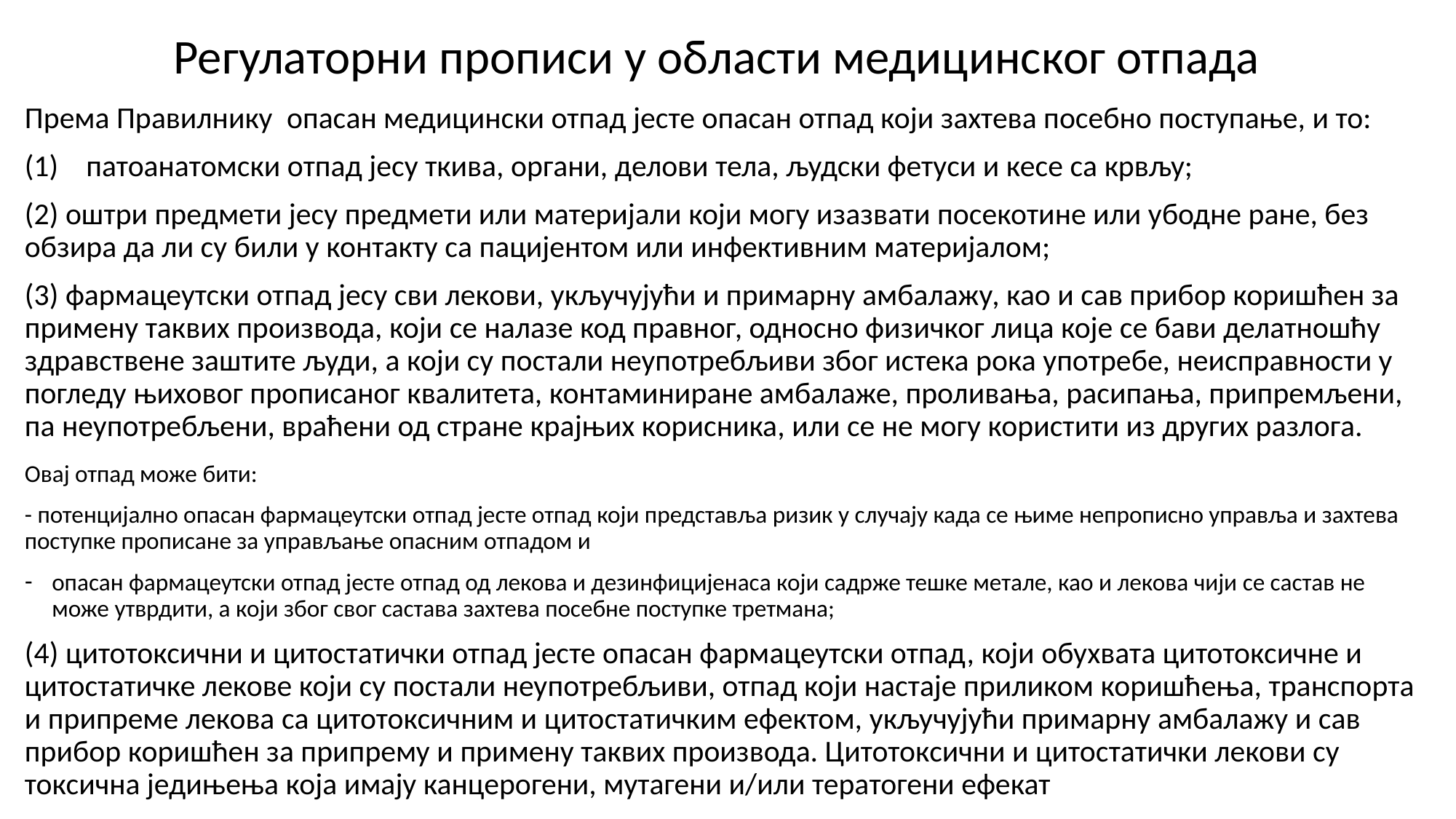

# Регулаторни прописи у области медицинског отпада
Према Правилнику  опасан медицински отпад јесте опасан отпад који захтева посебно поступање, и то:
патоанатомски отпад јесу ткива, органи, делови тела, људски фетуси и кесе са крвљу;
(2) оштри предмети јесу предмети или материјали који могу изазвати посекотине или убодне ране, без обзира да ли су били у контакту са пацијентом или инфективним материјалом;
(3) фармацеутски отпад јесу сви лекови, укључујући и примарну амбалажу, као и сав прибор коришћен за примену таквих производа, који се налазе код правног, односно физичког лица које се бави делатношћу здравствене заштите људи, а који су постали неупотребљиви због истека рока употребе, неисправности у погледу њиховог прописаног квалитета, контаминиране амбалаже, проливања, расипања, припремљени, па неупотребљени, враћени од стране крајњих корисника, или се не могу користити из других разлога.
Овај отпад може бити:
- потенцијално опасан фармацеутски отпад јесте отпад који представља ризик у случају када се њиме непрописно управља и захтева поступке прописане за управљање опасним отпадом и
опасан фармацеутски отпад јесте отпад од лекова и дезинфицијенаса који садрже тешке метале, као и лекова чији се састав не може утврдити, а који због свог састава захтева посебне поступке третмана;
(4) цитотоксични и цитостатички отпад јесте опасан фармацеутски отпад, који обухвата цитотоксичне и цитостатичке лекове који су постали неупотребљиви, отпад који настаје приликом коришћења, транспорта и припреме лекова са цитотоксичним и цитостатичким ефектом, укључујући примарну амбалажу и сав прибор коришћен за припрему и примену таквих производа. Цитотоксични и цитостатички лекови су токсична једињења која имају канцерогени, мутагени и/или тератогени ефекат